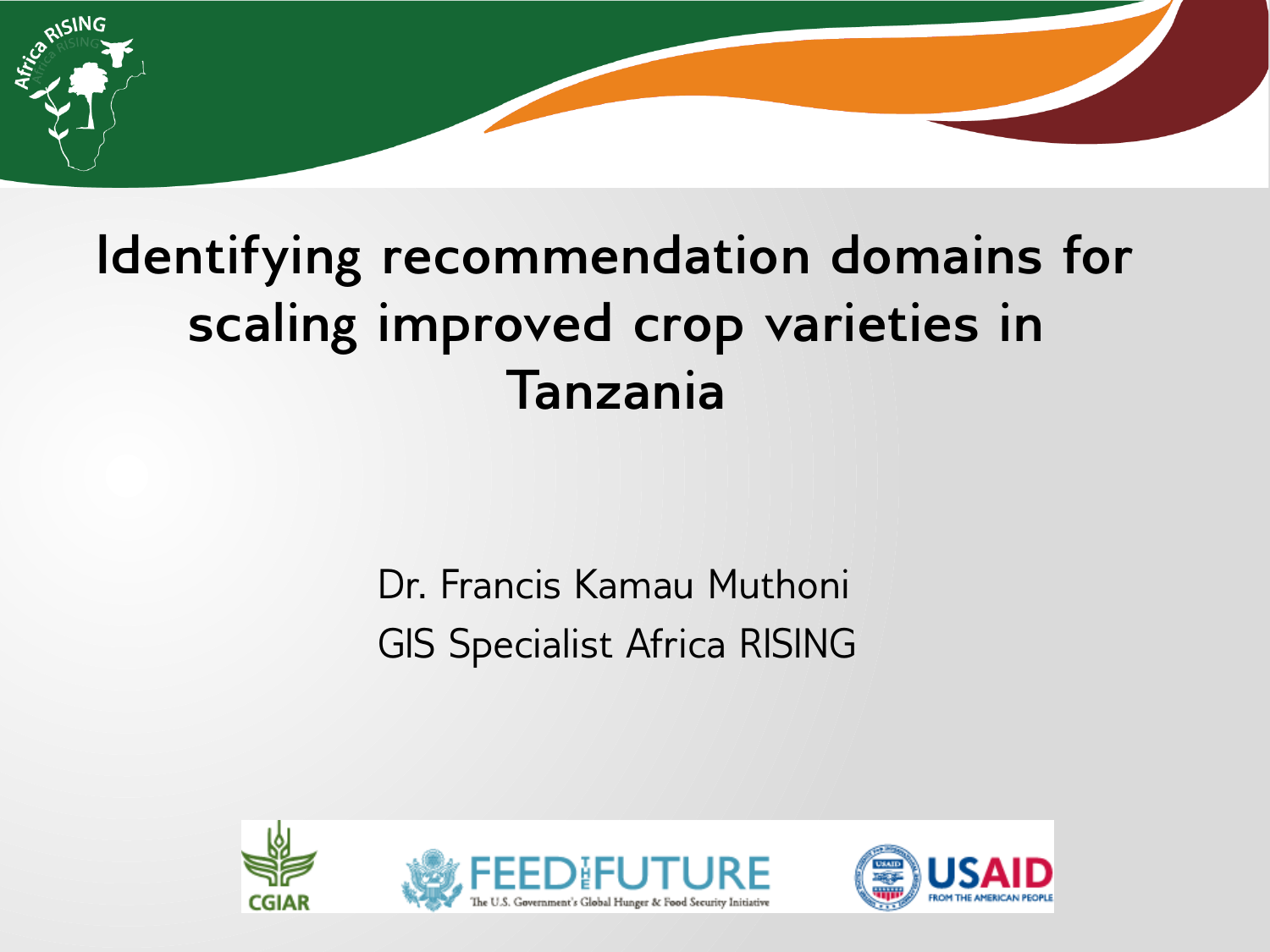

Identifying recommendation domains for scaling improved crop varieties in Tanzania
Dr. Francis Kamau Muthoni
GIS Specialist Africa RISING